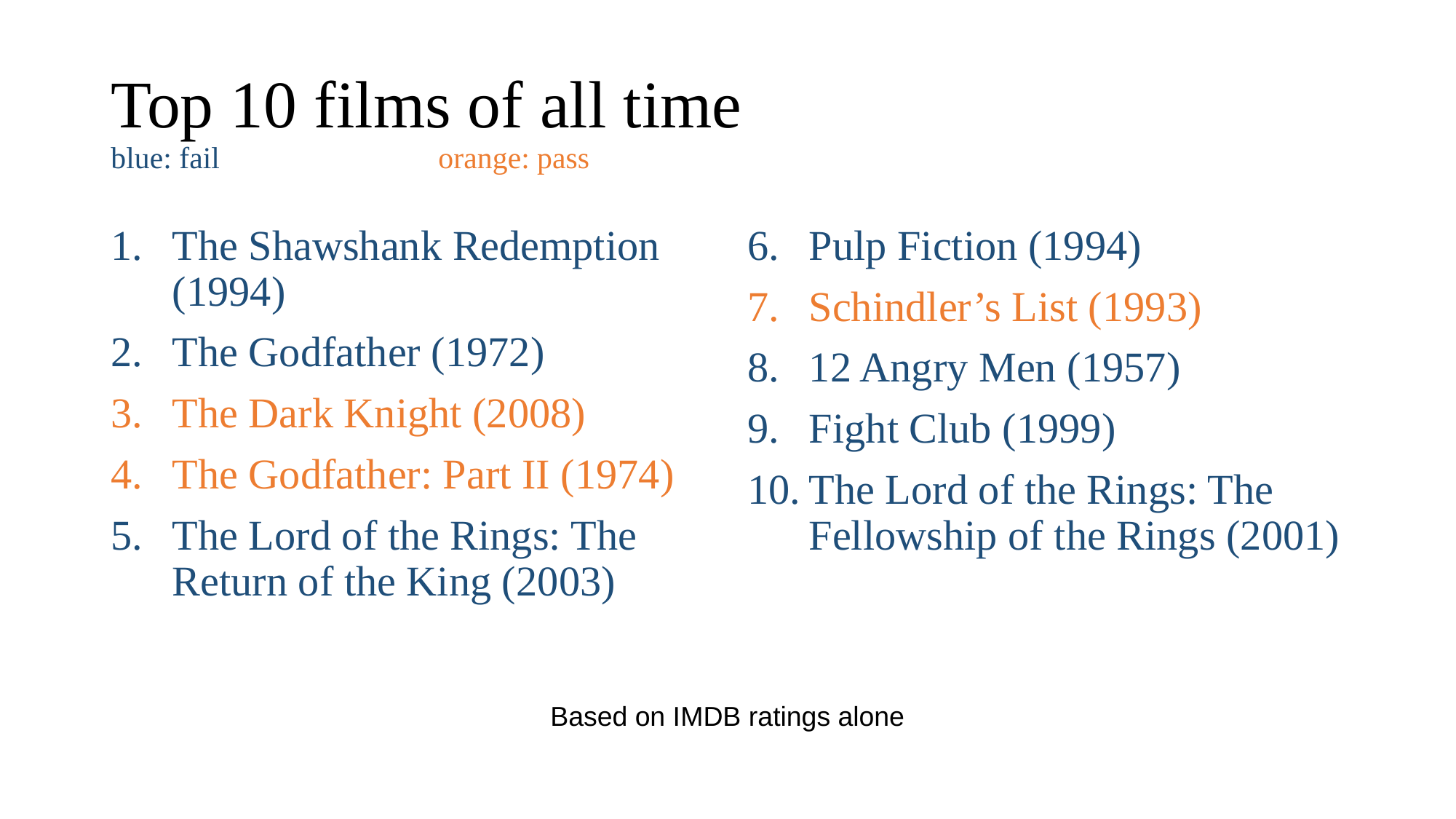

# Top 10 films of all time blue: fail 		orange: pass
The Shawshank Redemption (1994)
The Godfather (1972)
The Dark Knight (2008)
The Godfather: Part II (1974)
The Lord of the Rings: The Return of the King (2003)
Pulp Fiction (1994)
Schindler’s List (1993)
12 Angry Men (1957)
Fight Club (1999)
The Lord of the Rings: The Fellowship of the Rings (2001)
Based on IMDB ratings alone